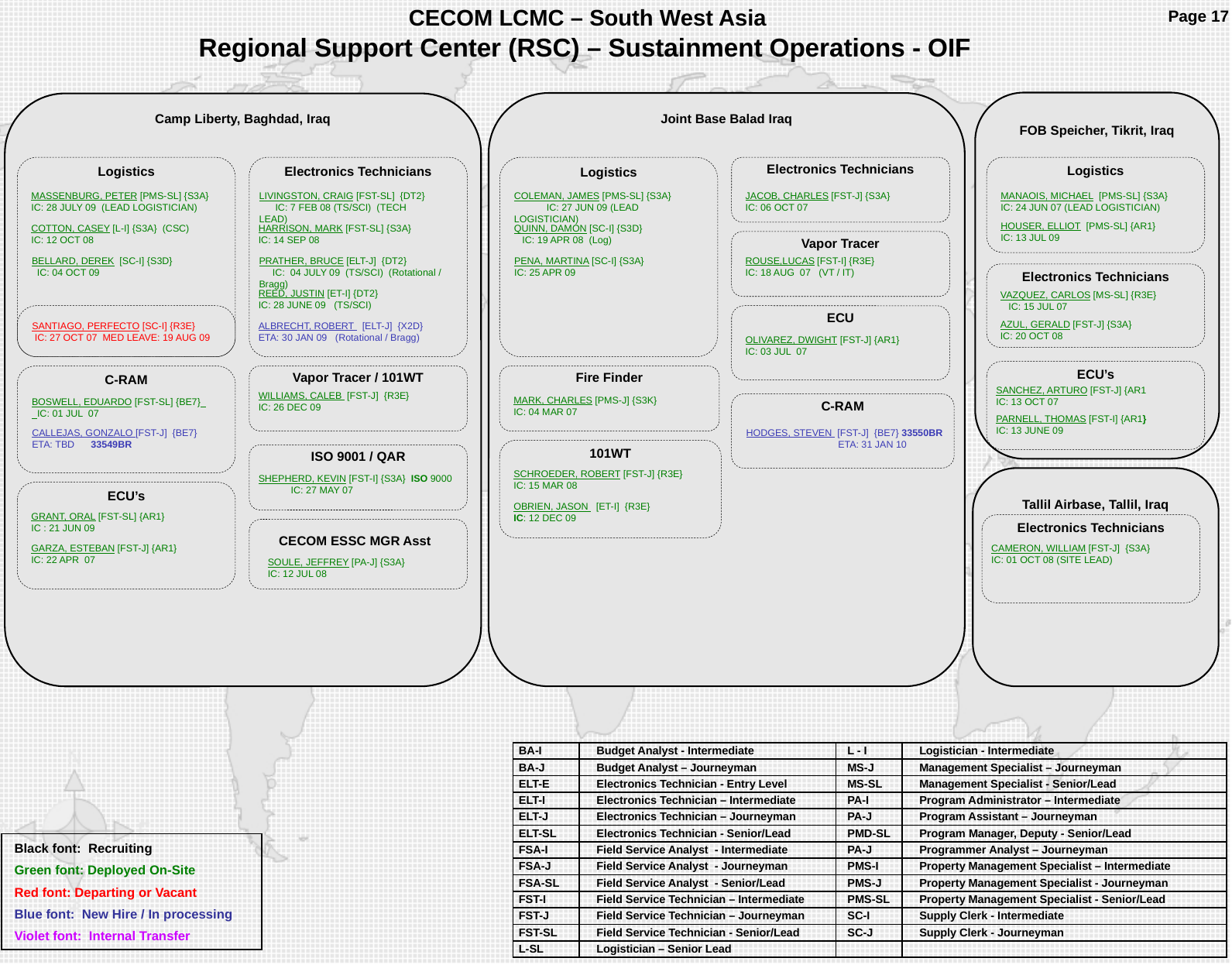

Logistics
Electronics Technicians
Logistics
Electronics Technicians
Logistics
MASSENBURG, PETER [PMS-SL] {S3A}    IC: 28 JULY 09  (LEAD LOGISTICIAN)
LIVINGSTON, CRAIG [FST-SL]  {DT2}          IC: 7 FEB 08 (TS/SCI)  (TECH LEAD)
COLEMAN, JAMES [PMS-SL] {S3A}                  IC: 27 JUN 09 (LEAD LOGISTICIAN)
JACOB, CHARLES [FST-J] {S3A}
IC: 06 OCT 07
MANAOIS, MICHAEL  [PMS-SL] {S3A}
IC: 24 JUN 07 (LEAD LOGISTICIAN)
HOUSER, ELLIOT  [PMS-SL] {AR1}
IC: 13 JUL 09
COTTON, CASEY [L-I] {S3A}  (CSC)
IC: 12 OCT 08
HARRISON, MARK [FST-SL] {S3A}
IC: 14 SEP 08
QUINN, DAMON [SC-I] {S3D}                            IC: 19 APR 08  (Log)
Vapor Tracer
BELLARD, DEREK  [SC-I] {S3D}                 IC: 04 OCT 09
PRATHER, BRUCE [ELT-J]  {DT2}                             IC:  04 JULY 09  (TS/SCI)  (Rotational / Bragg)
PENA, MARTINA [SC-I] {S3A}
IC: 25 APR 09
ROUSE,LUCAS [FST-I] {R3E}
IC: 18 AUG  07   (VT / IT)
Electronics Technicians
REED, JUSTIN [ET-I] {DT2}
IC: 28 JUNE 09   (TS/SCI)
VAZQUEZ, CARLOS [MS-SL] {R3E}           IC: 15 JUL 07

ECU
AZUL, GERALD [FST-J] {S3A}
IC: 20 OCT 08
SANTIAGO, PERFECTO [SC-I] {R3E}                IC: 27 OCT 07  MED LEAVE: 19 AUG 09
ALBRECHT, ROBERT   [ELT-J]  {X2D}       ETA: 30 JAN 09   (Rotational / Bragg)
OLIVAREZ, DWIGHT [FST-J] {AR1}
IC: 03 JUL  07
ECU’s
C-RAM
Vapor Tracer / 101WT
Fire Finder
SANCHEZ, ARTURO [FST-J] {AR1
IC: 13 OCT 07
WILLIAMS, CALEB  [FST-J]  {R3E}
IC: 26 DEC 09
MARK, CHARLES [PMS-J] {S3K}
IC: 04 MAR 07
C-RAM
BOSWELL, EDUARDO [FST-SL] {BE7}     IC: 01 JUL  07
PARNELL, THOMAS [FST-I] {AR1}
IC: 13 JUNE 09
CALLEJAS, GONZALO [FST-J]  {BE7}     ETA: TBD      33549BR
HODGES, STEVEN  [FST-J]  {BE7} 33550BR                                       ETA: 31 JAN 10
101WT
ISO 9001 / QAR
SCHROEDER, ROBERT [FST-J] {R3E}
IC: 15 MAR 08
SHEPHERD, KEVIN [FST-I] {S3A}  ISO 9000                IC: 27 MAY 07
ECU’s
OBRIEN, JASON   [ET-I]  {R3E}    IC: 12 DEC 09
GRANT, ORAL [FST-SL] {AR1}
IC : 21 JUN 09
Electronics Technicians
CECOM ESSC MGR Asst
GARZA, ESTEBAN [FST-J] {AR1}
IC: 22 APR  07
CAMERON, WILLIAM [FST-J]  {S3A}           IC: 01 OCT 08 (SITE LEAD)
SOULE, JEFFREY [PA-J] {S3A}
IC: 12 JUL 08